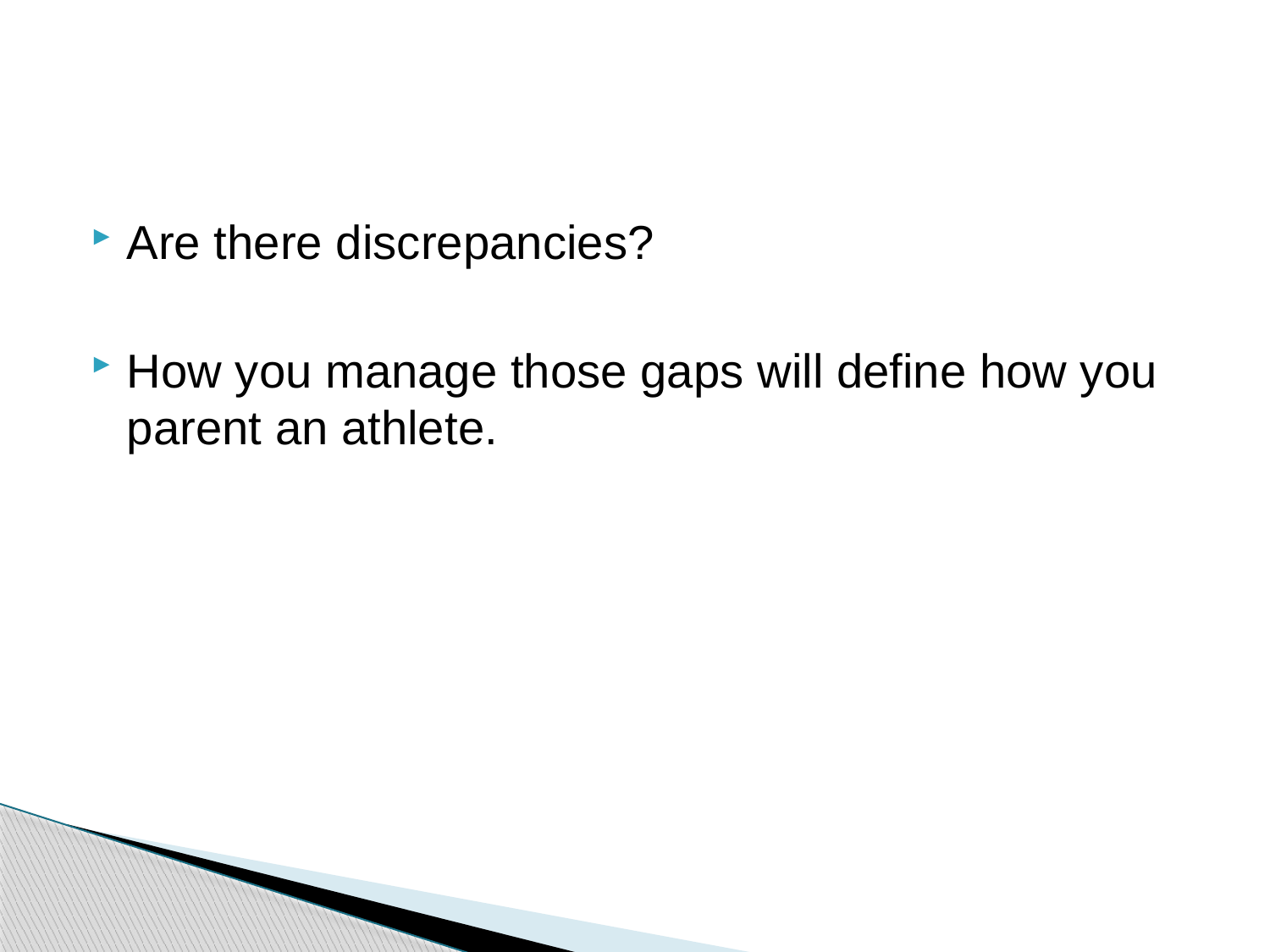

#
Are there discrepancies?

How you manage those gaps will define how you parent an athlete.